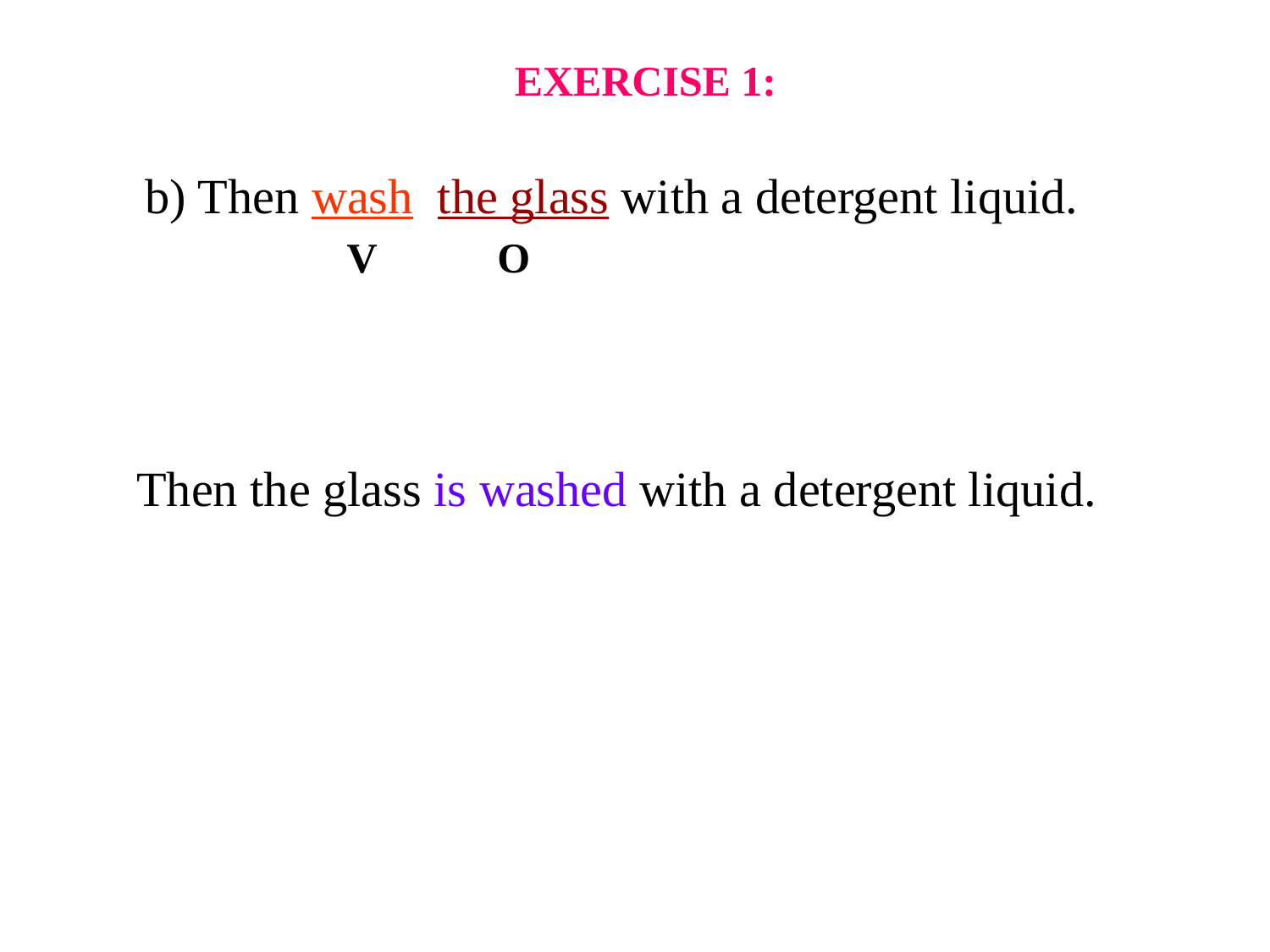

EXERCISE 1:
b) Then wash  the glass with a detergent liquid.
V
O
Then the glass is washed with a detergent liquid.